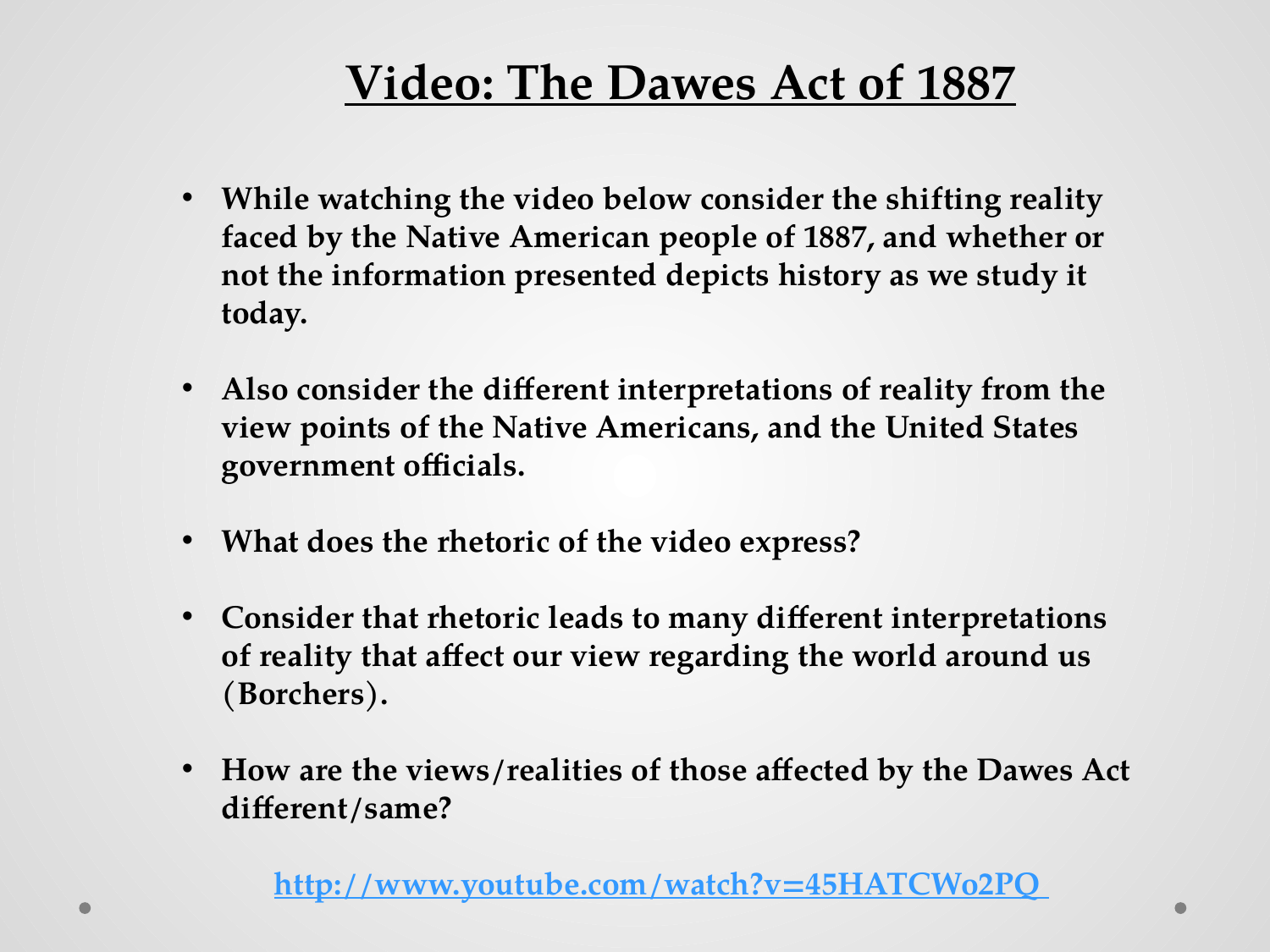

Video: The Dawes Act of 1887

While watching the video below consider the shifting reality faced by the Native American people of 1887, and whether or not the information presented depicts history as we study it today.

Also consider the different interpretations of reality from the view points of the Native Americans, and the United States government officials.

What does the rhetoric of the video express?

Consider that rhetoric leads to many different interpretations of reality that affect our view regarding the world around us (Borchers).

How are the views/realities of those affected by the Dawes Act different/same?

http://www.youtube.com/watch?v=45HATCWo2PQ